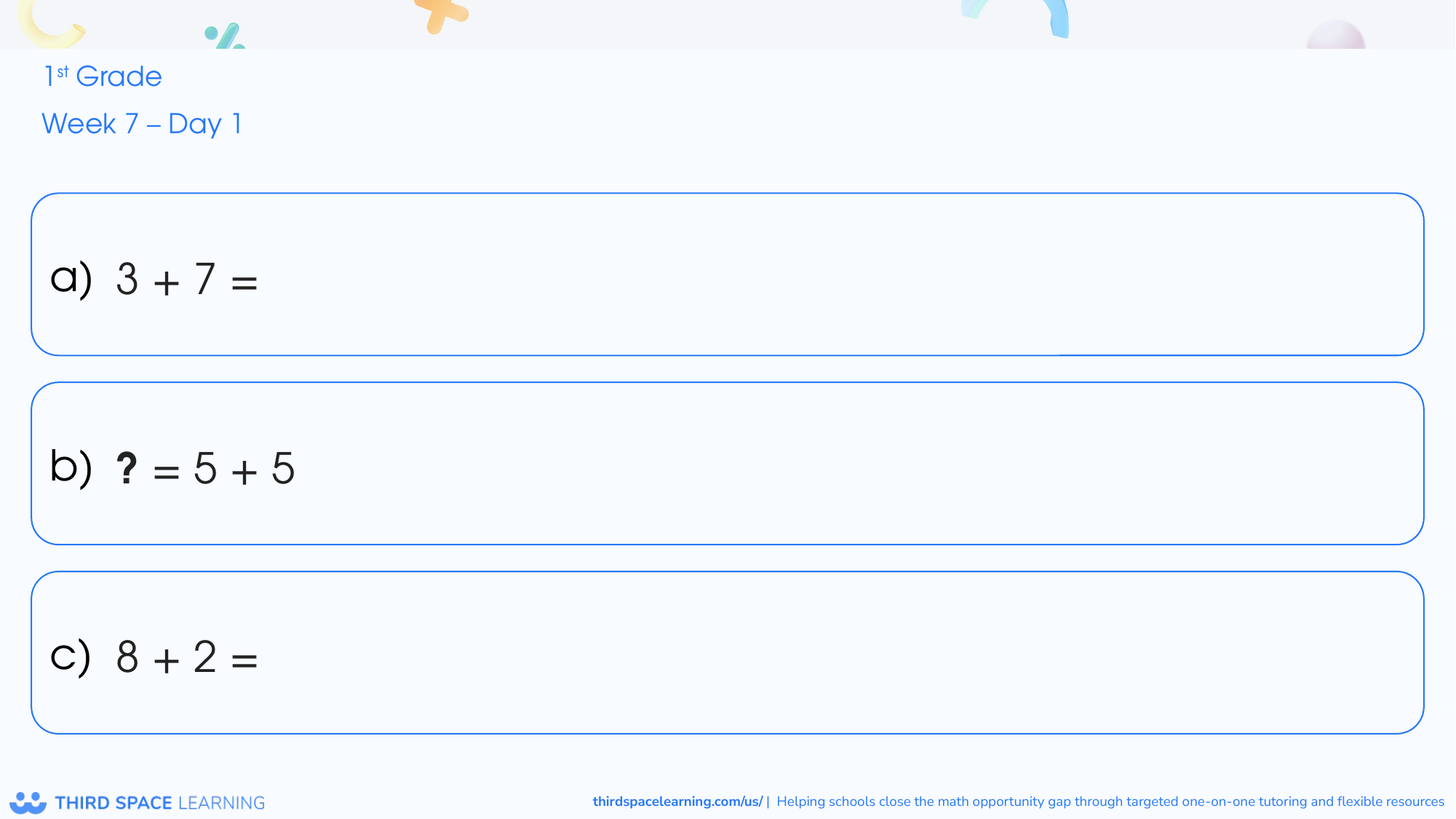

1st Grade
Week 7 – Day 1
3 + 7 =
? = 5 + 5
8 + 2 =